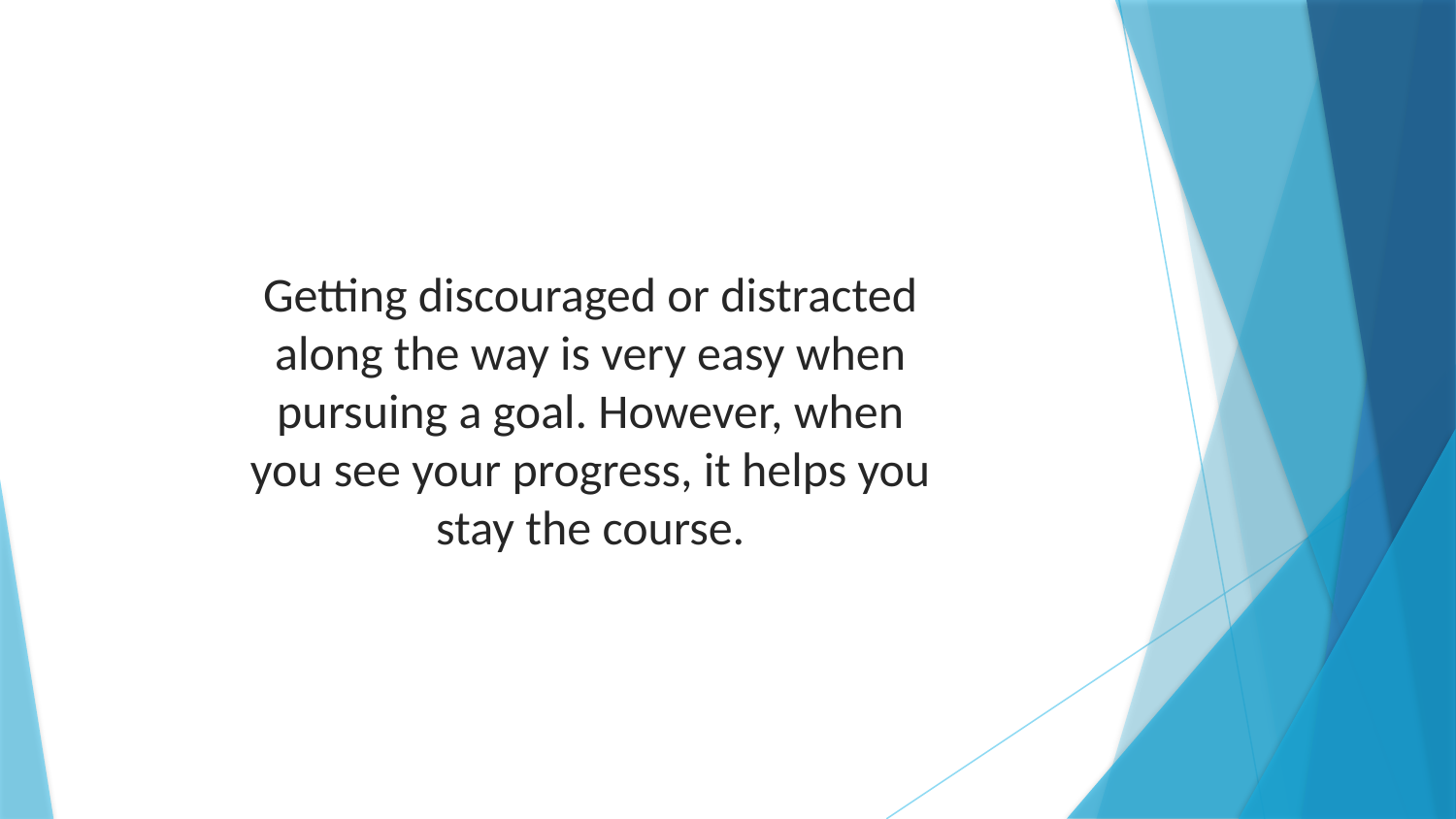

Getting discouraged or distracted along the way is very easy when pursuing a goal. However, when you see your progress, it helps you stay the course.